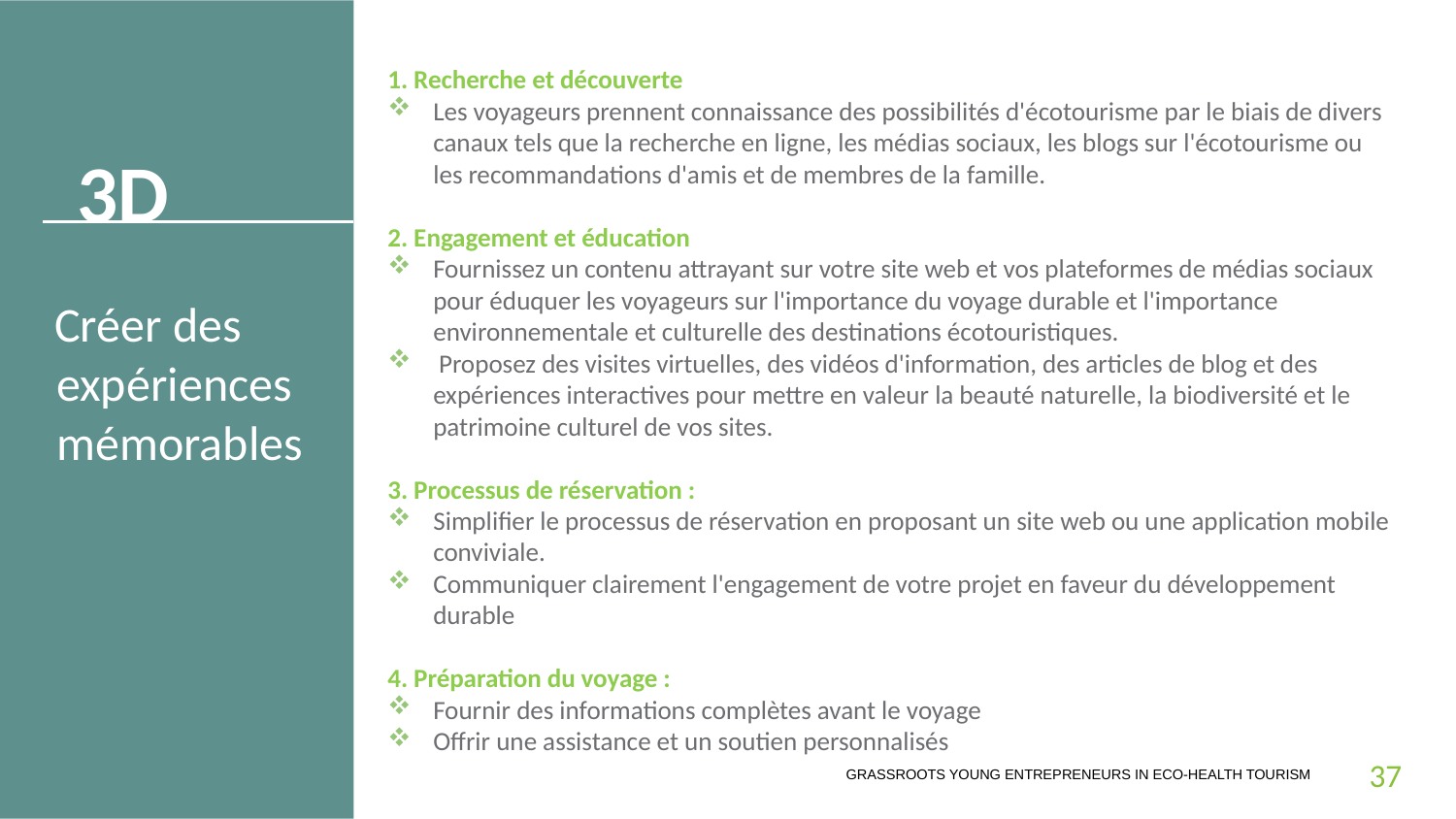

1. Recherche et découverte
Les voyageurs prennent connaissance des possibilités d'écotourisme par le biais de divers canaux tels que la recherche en ligne, les médias sociaux, les blogs sur l'écotourisme ou les recommandations d'amis et de membres de la famille.

2. Engagement et éducation
Fournissez un contenu attrayant sur votre site web et vos plateformes de médias sociaux pour éduquer les voyageurs sur l'importance du voyage durable et l'importance environnementale et culturelle des destinations écotouristiques.
 Proposez des visites virtuelles, des vidéos d'information, des articles de blog et des expériences interactives pour mettre en valeur la beauté naturelle, la biodiversité et le patrimoine culturel de vos sites.

3. Processus de réservation :
Simplifier le processus de réservation en proposant un site web ou une application mobile conviviale.
Communiquer clairement l'engagement de votre projet en faveur du développement durable

4. Préparation du voyage :
Fournir des informations complètes avant le voyage
Offrir une assistance et un soutien personnalisés

3D
Créer des expériences mémorables

37
GRASSROOTS YOUNG ENTREPRENEURS IN ECO-HEALTH TOURISM